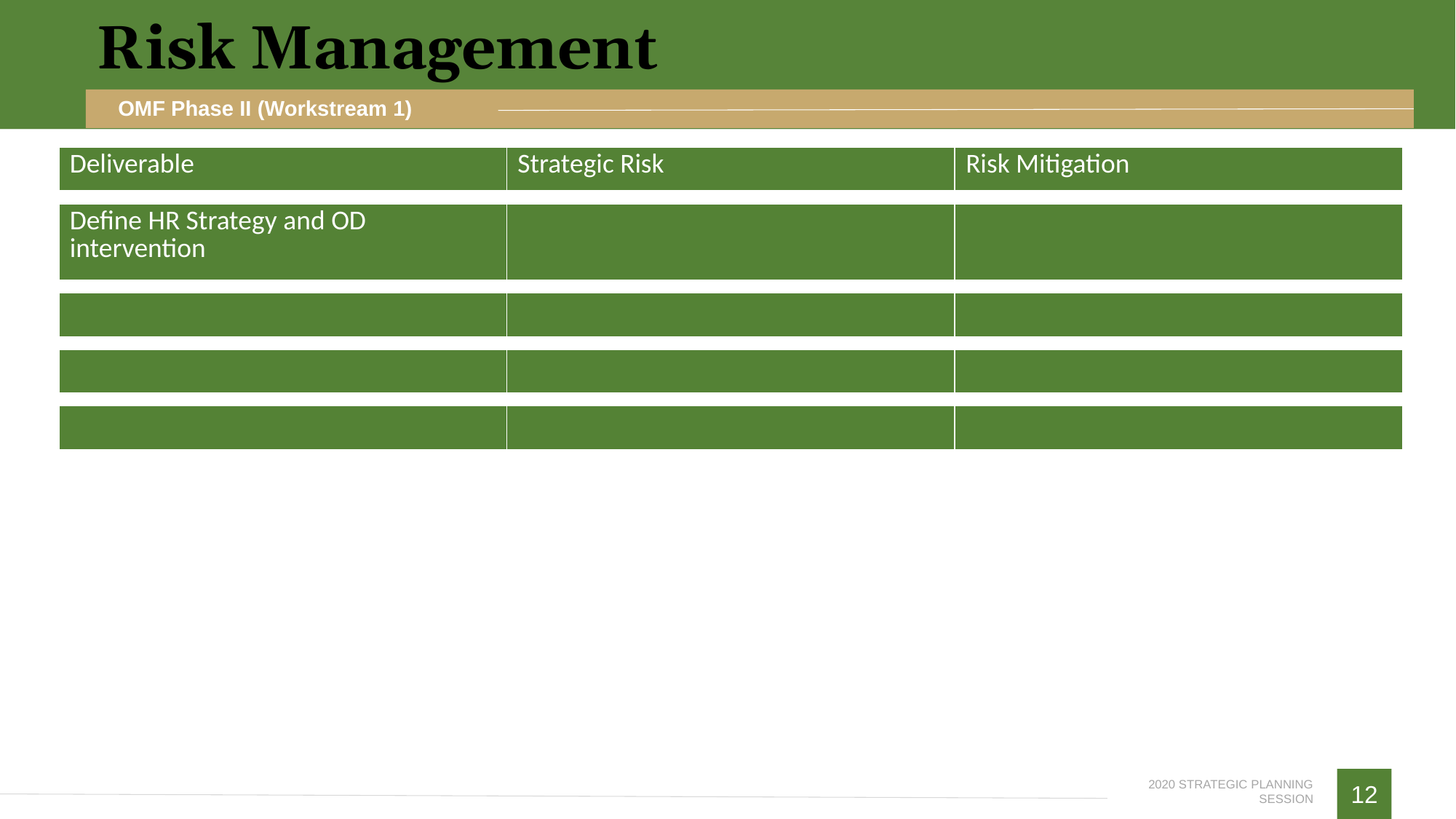

Risk Management

OMF Phase II (Workstream 1)
| Deliverable | Strategic Risk | Risk Mitigation |
| --- | --- | --- |
|  |  |  |
| Define HR Strategy and OD intervention |  |  |
|  |  |  |
|  |  |  |
|  |  |  |
|  |  |  |
|  |  |  |
|  |  |  |